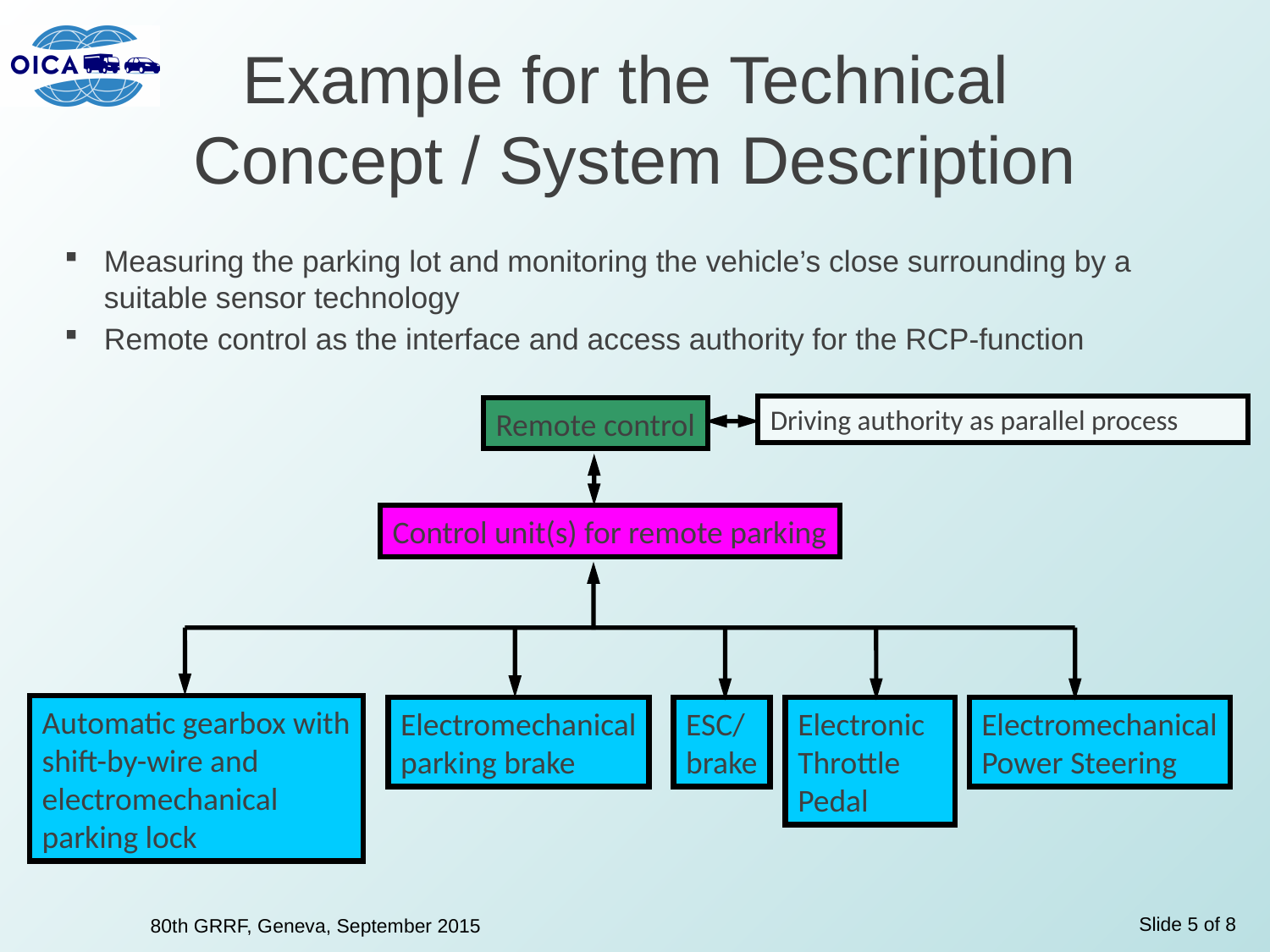

# Example for the Technical Concept / System Description
Measuring the parking lot and monitoring the vehicle’s close surrounding by a suitable sensor technology
Remote control as the interface and access authority for the RCP-function

Driving authority as parallel process
Remote control

Control unit(s) for remote parking

Automatic gearbox with
shift-by-wire and
electromechanical
parking lock
Electromechanical
parking brake
ESC/
brake
Electronic Throttle Pedal
Electromechanical
Power Steering
Slide 5 of 8
80th GRRF, Geneva, September 2015